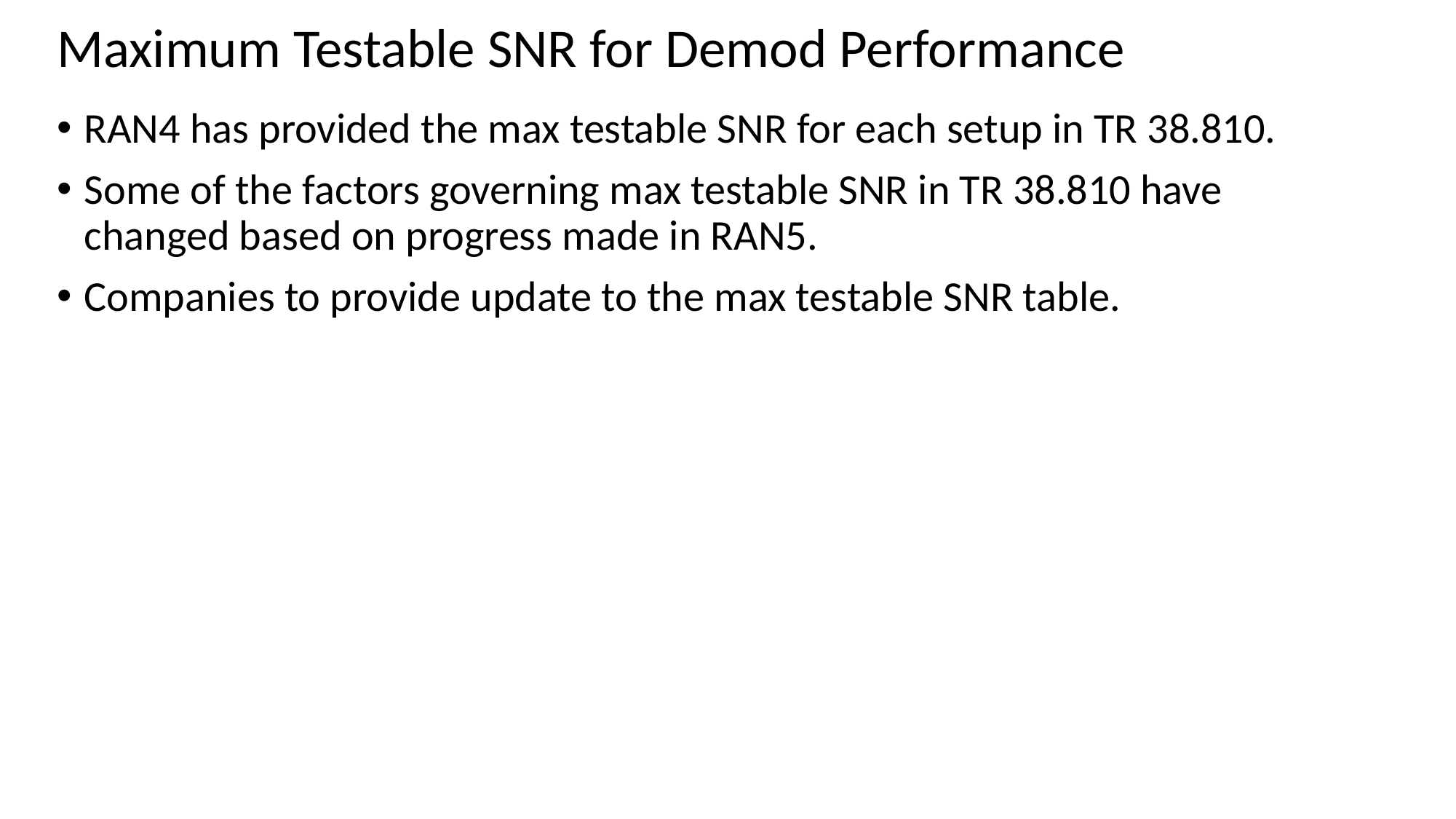

# Maximum Testable SNR for Demod Performance
RAN4 has provided the max testable SNR for each setup in TR 38.810.
Some of the factors governing max testable SNR in TR 38.810 have changed based on progress made in RAN5.
Companies to provide update to the max testable SNR table.